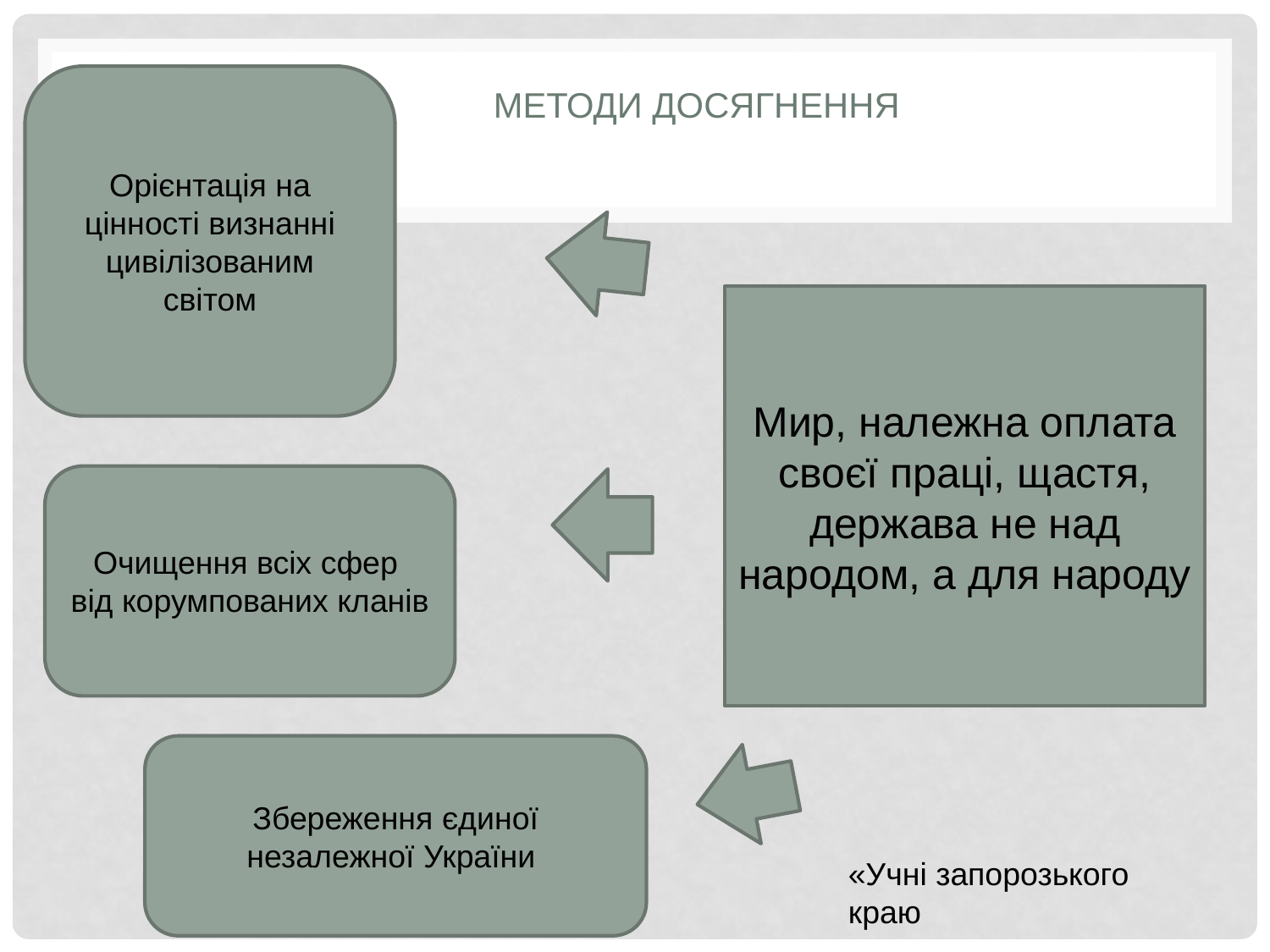

# МЕТОДИ ДОСЯГНЕННЯ
Орієнтація на цінності визнанні цивілізованим світом

Мир, належна оплата своєї праці, щастя, держава не над народом, а для народу
Очищення всіх сфер  від корумпованих кланів

Збереження єдиної незалежної України

«Учні запорозького краю